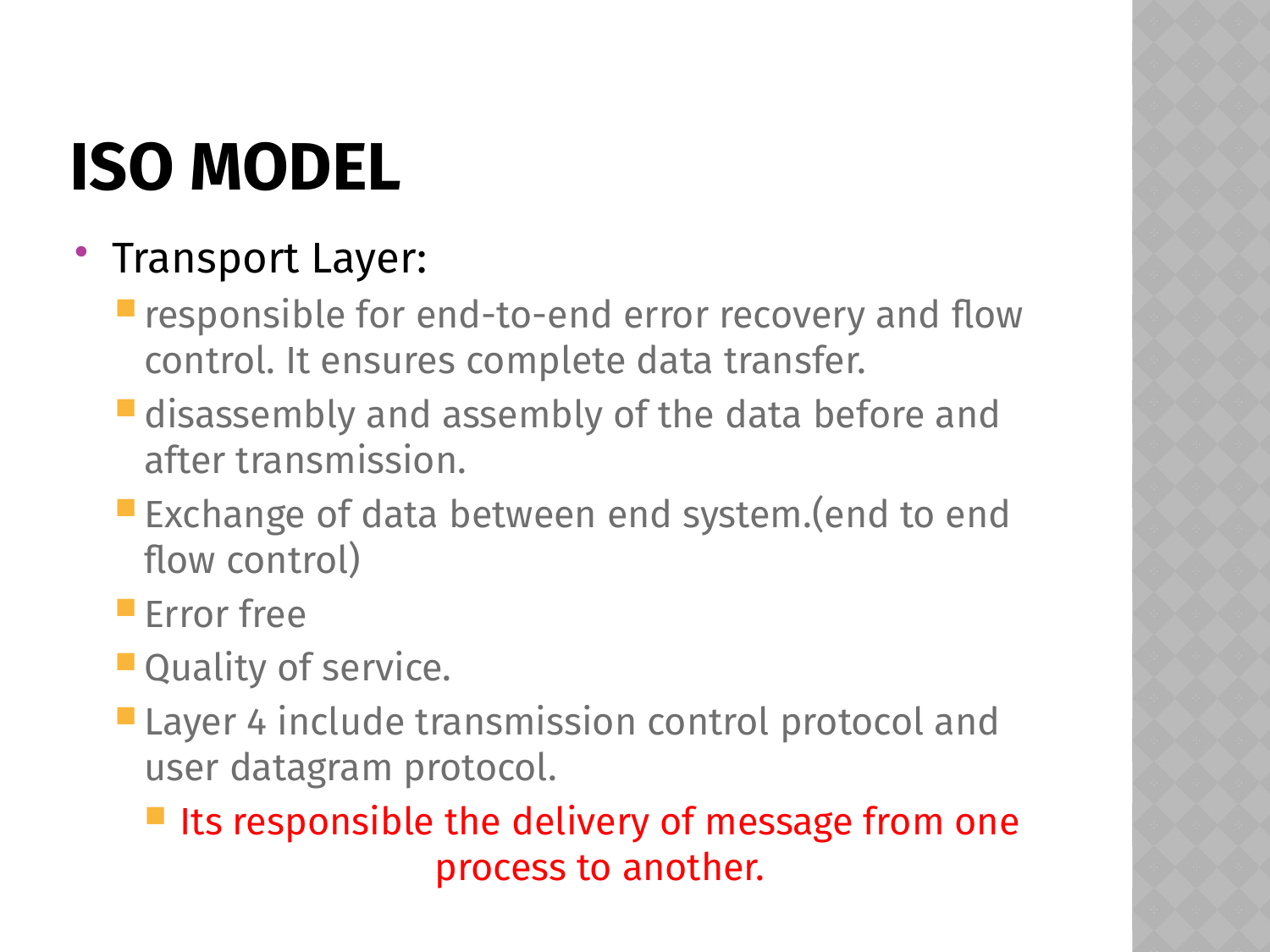

# ISO Model
Transport Layer:
responsible for end-to-end error recovery and flow control. It ensures complete data transfer.
disassembly and assembly of the data before and after transmission.
Exchange of data between end system.(end to end flow control)
Error free
Quality of service.
Layer 4 include transmission control protocol and user datagram protocol.
Its responsible the delivery of message from one process to another.